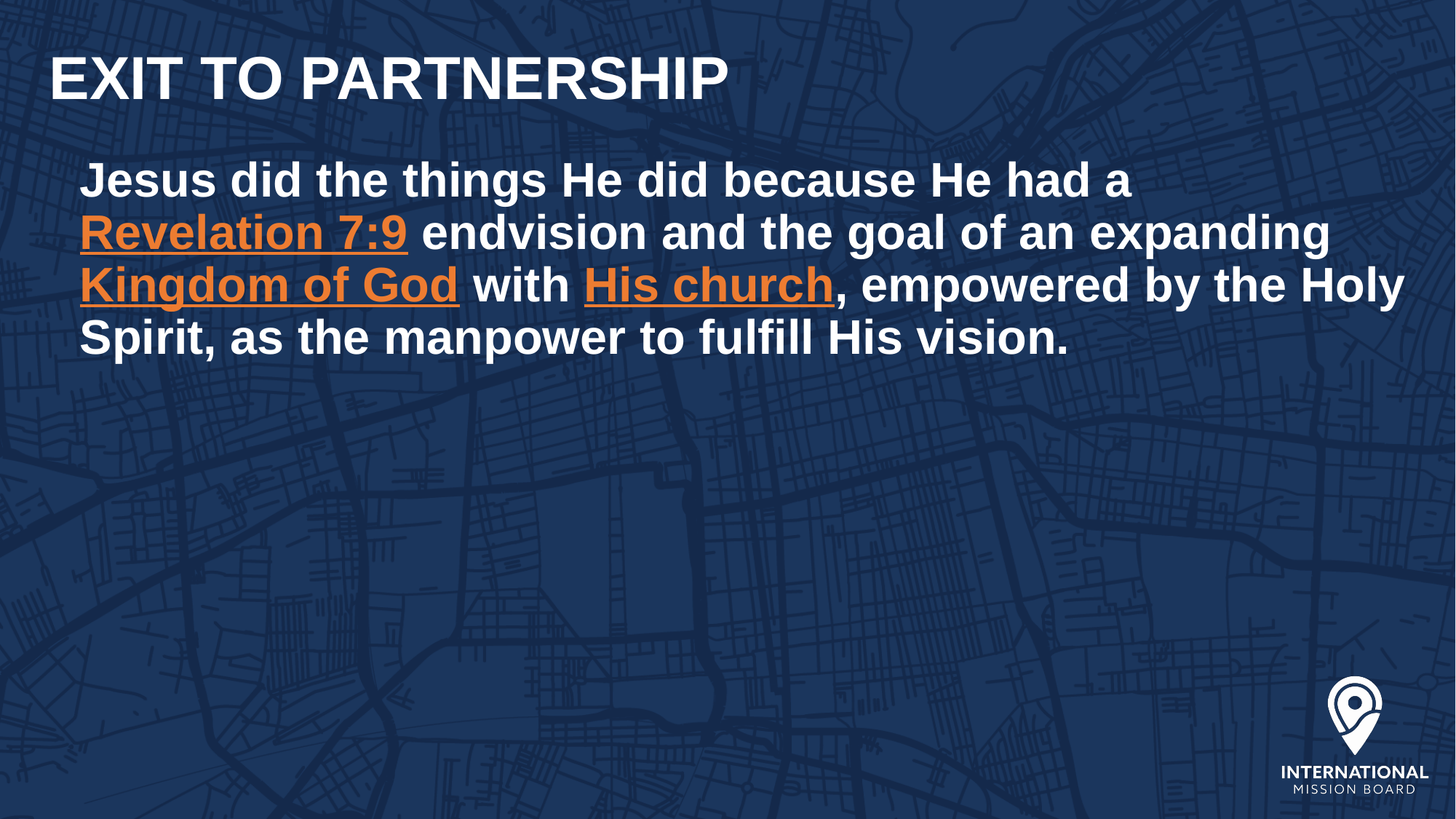

# EXIT TO PARTNERSHIP
Jesus did the things He did because He had a       Revelation 7:9 endvision and the goal of an expanding Kingdom of God with His church, empowered by the Holy Spirit, as the manpower to fulfill His vision.